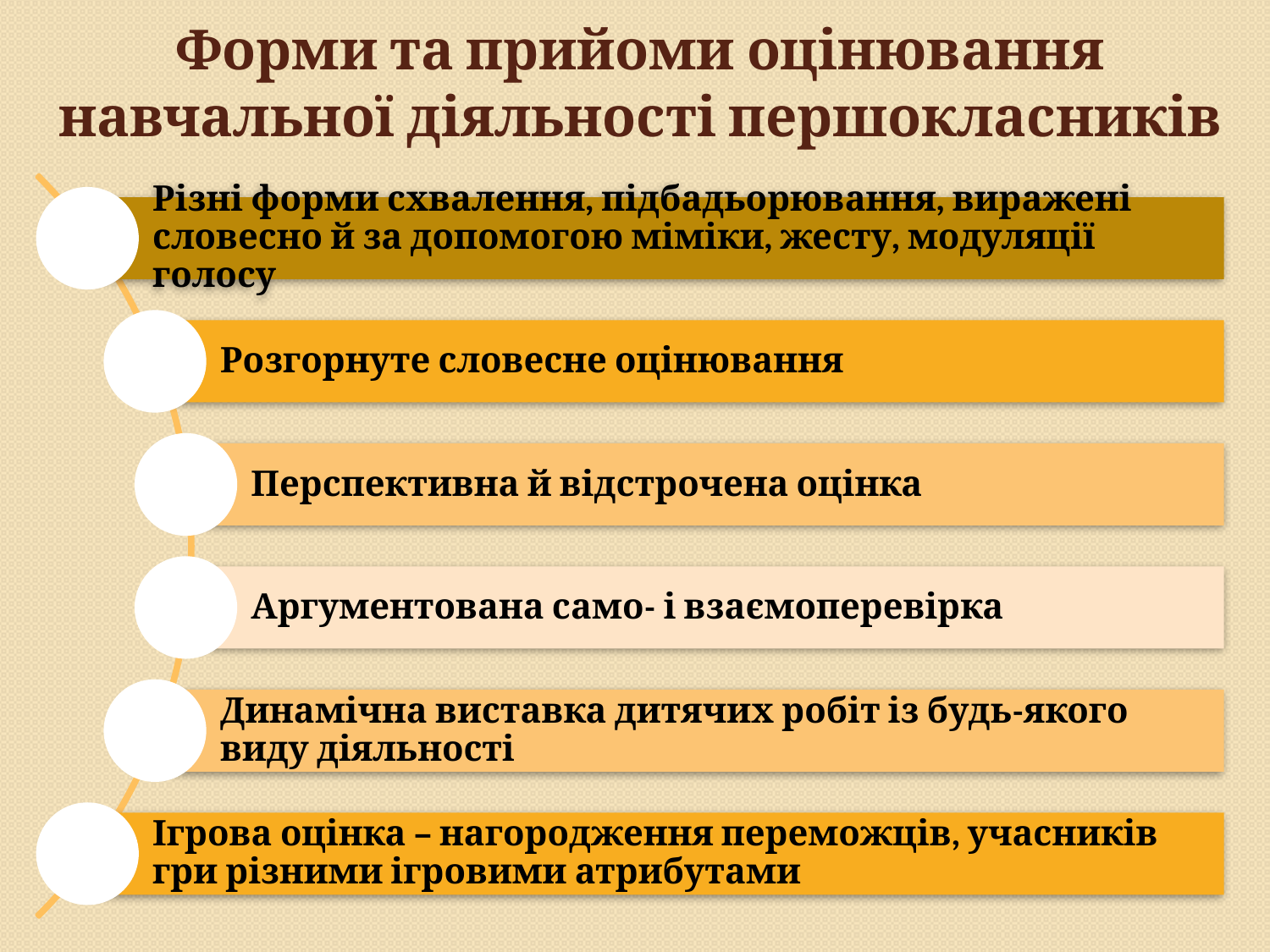

Форми та прийоми оцінювання навчальної діяльності першокласників
Різні форми схвалення, підбадьорювання, виражені словесно й за допомогою міміки, жесту, модуляції голосу
Розгорнуте словесне оцінювання
Перспективна й відстрочена оцінка
Аргументована само- і взаємоперевірка
Динамічна виставка дитячих робіт із будь-якого виду діяльності
Ігрова оцінка – нагородження переможців, учасників гри різними ігровими атрибутами